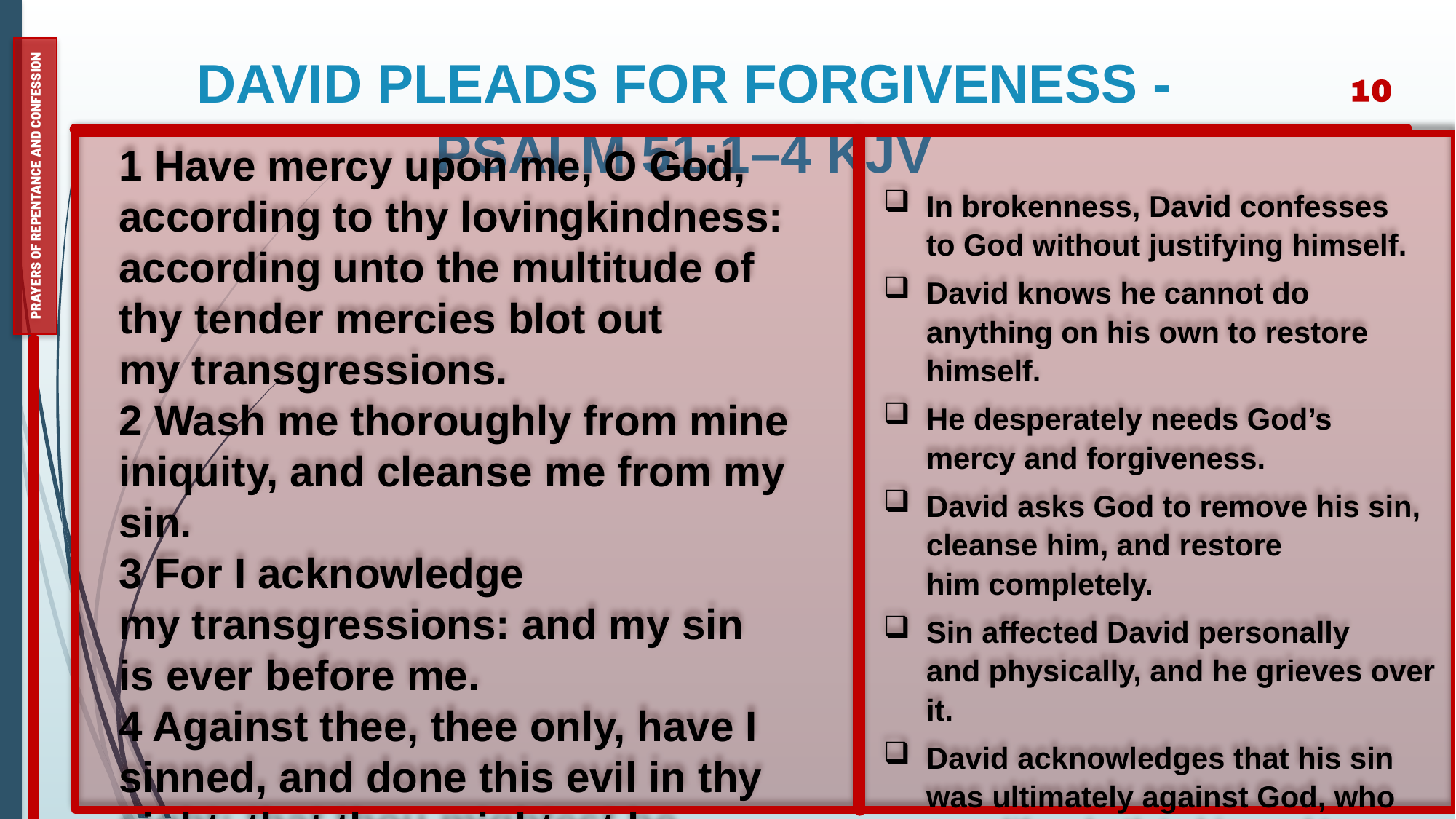

# David Pleads for Forgiveness - Psalm 51:1–4 KJV
10
1 Have mercy upon me, O God, according to thy lovingkindness: according unto the multitude of thy tender mercies blot out my transgressions.
2 Wash me thoroughly from mine iniquity, and cleanse me from my sin.
3 For I acknowledge my transgressions: and my sin is ever before me.
4 Against thee, thee only, have I sinned, and done this evil in thy sight: that thou mightest be justified when thou speakest, and be clear when thou judgest.

In brokenness, David confesses to God without justifying himself.
David knows he cannot do anything on his own to restore himself.
He desperately needs God’s mercy and forgiveness.
David asks God to remove his sin, cleanse him, and restore him completely.
Sin affected David personally and physically, and he grieves over it.
David acknowledges that his sin was ultimately against God, who gave life— both to him and to Uriah.
Prayers of Repentance and confession